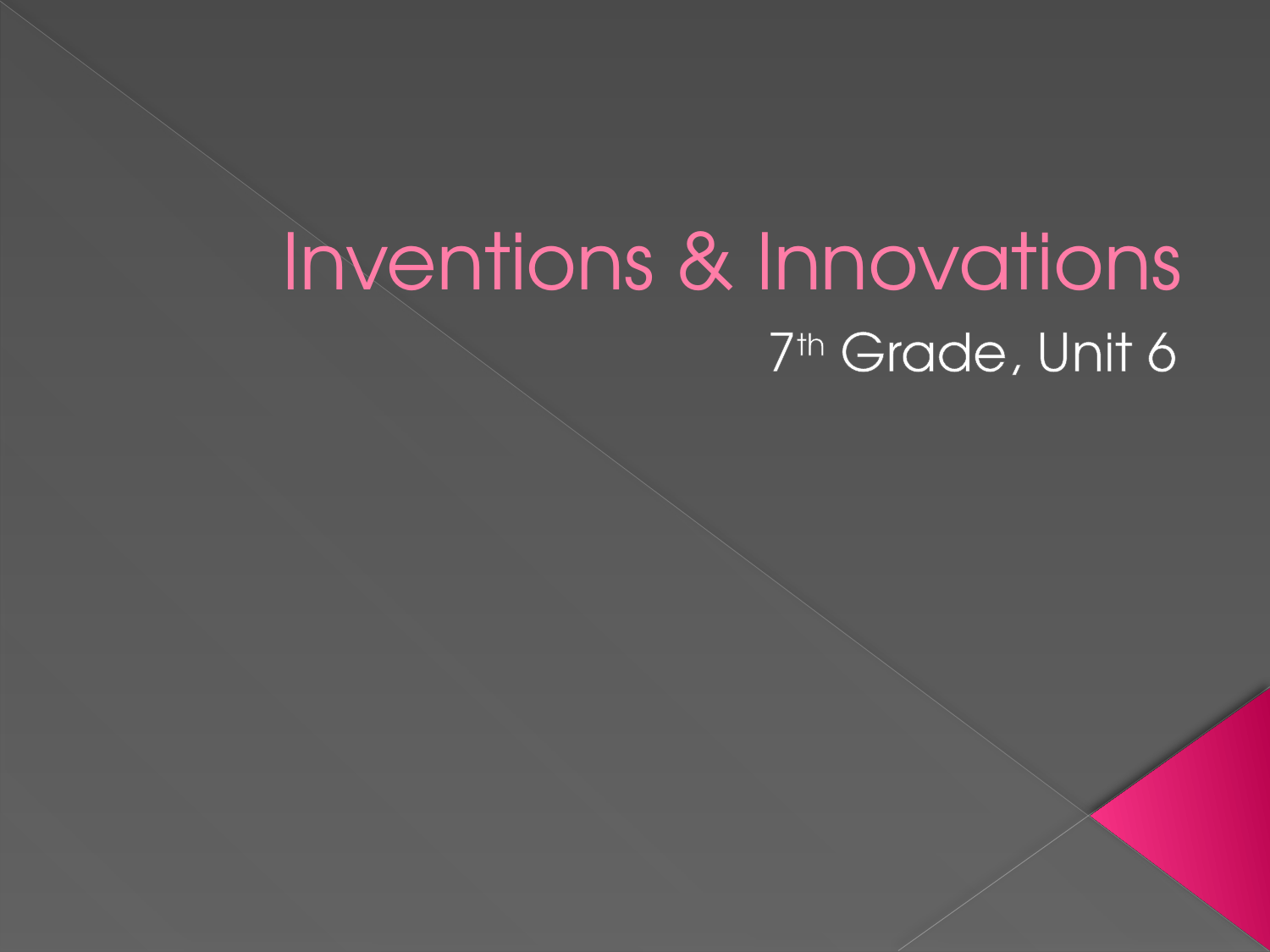

# Inventions & Innovations
7th Grade, Unit 6